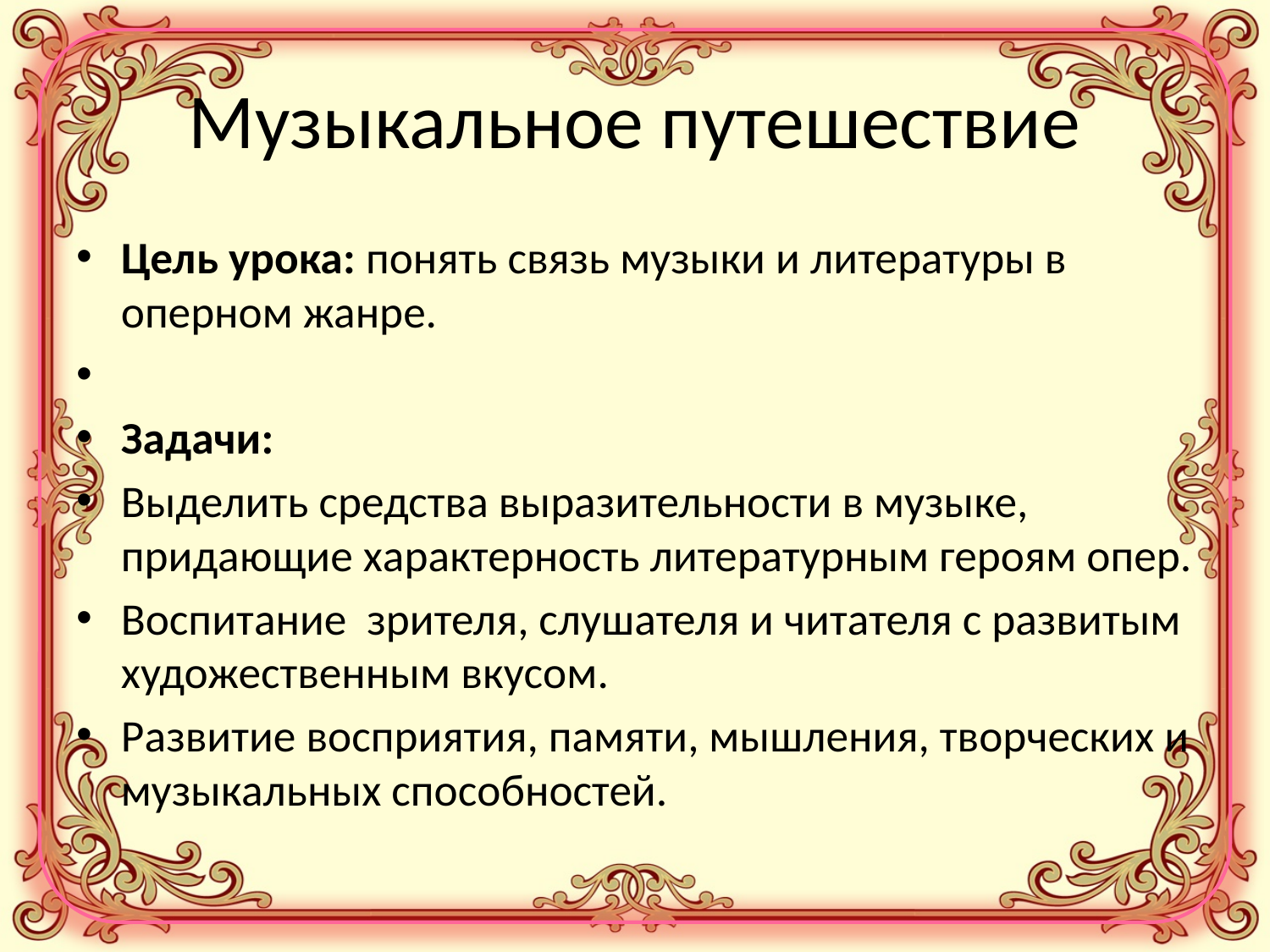

# Музыкальное путешествие
Цель урока: понять связь музыки и литературы в оперном жанре.

Задачи:
Выделить средства выразительности в музыке, придающие характерность литературным героям опер.
Воспитание  зрителя, слушателя и читателя с развитым художественным вкусом.
Развитие восприятия, памяти, мышления, творческих и музыкальных способностей.